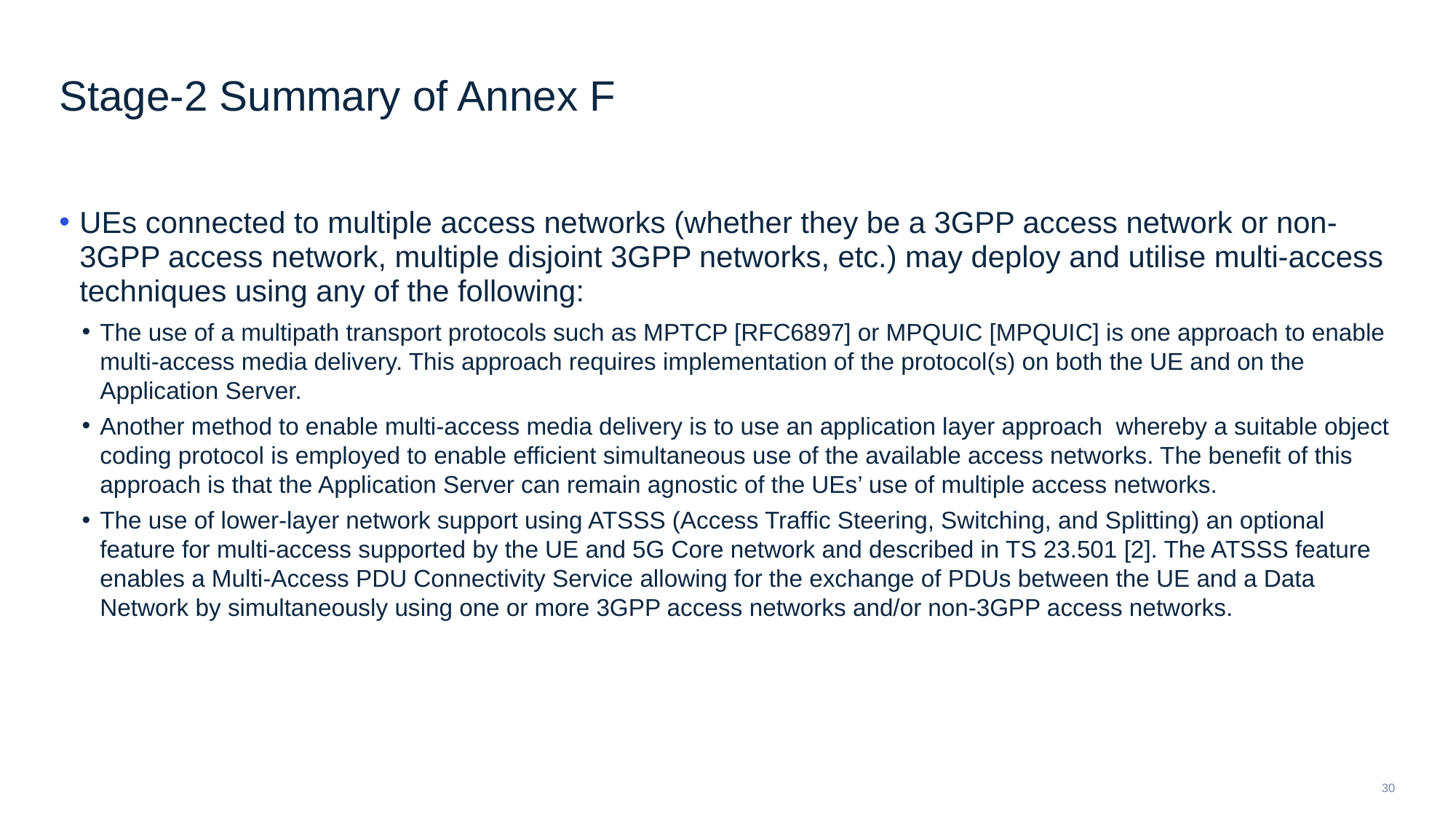

# Stage-2 Summary of Annex F

UEs connected to multiple access networks (whether they be a 3GPP access network or non-3GPP access network, multiple disjoint 3GPP networks, etc.) may deploy and utilise multi-access techniques using any of the following:
The use of a multipath transport protocols such as MPTCP [RFC6897] or MPQUIC [MPQUIC] is one approach to enable multi-access media delivery. This approach requires implementation of the protocol(s) on both the UE and on the Application Server.
Another method to enable multi-access media delivery is to use an application layer approach  whereby a suitable object coding protocol is employed to enable efficient simultaneous use of the available access networks. The benefit of this approach is that the Application Server can remain agnostic of the UEs’ use of multiple access networks.
The use of lower-layer network support using ATSSS (Access Traffic Steering, Switching, and Splitting) an optional feature for multi-access supported by the UE and 5G Core network and described in TS 23.501 [2]. The ATSSS feature enables a Multi-Access PDU Connectivity Service allowing for the exchange of PDUs between the UE and a Data Network by simultaneously using one or more 3GPP access networks and/or non-3GPP access networks.